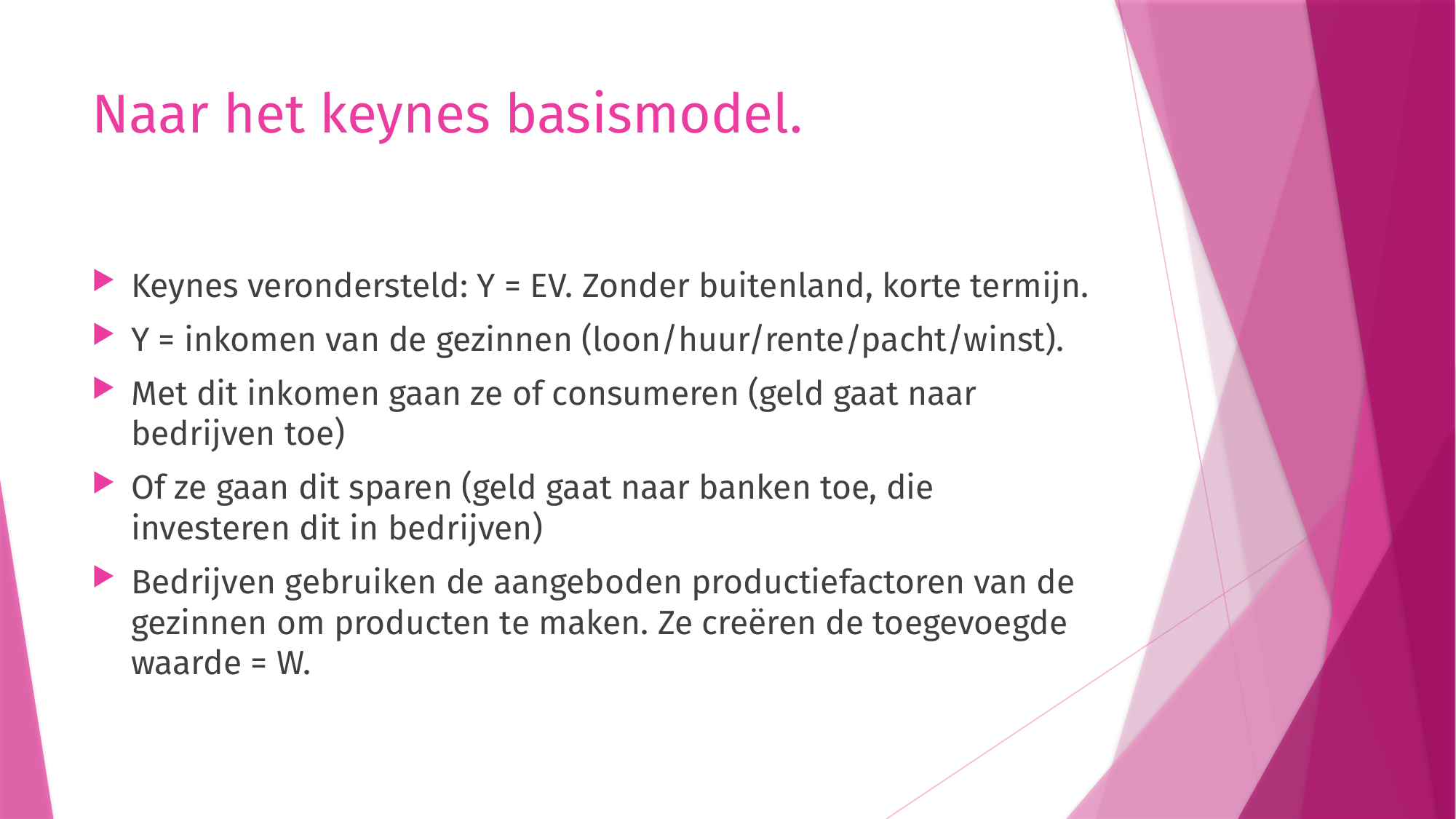

# Naar het keynes basismodel.
Keynes verondersteld: Y = EV. Zonder buitenland, korte termijn.
Y = inkomen van de gezinnen (loon/huur/rente/pacht/winst).
Met dit inkomen gaan ze of consumeren (geld gaat naar bedrijven toe)
Of ze gaan dit sparen (geld gaat naar banken toe, die investeren dit in bedrijven)
Bedrijven gebruiken de aangeboden productiefactoren van de gezinnen om producten te maken. Ze creëren de toegevoegde waarde = W.